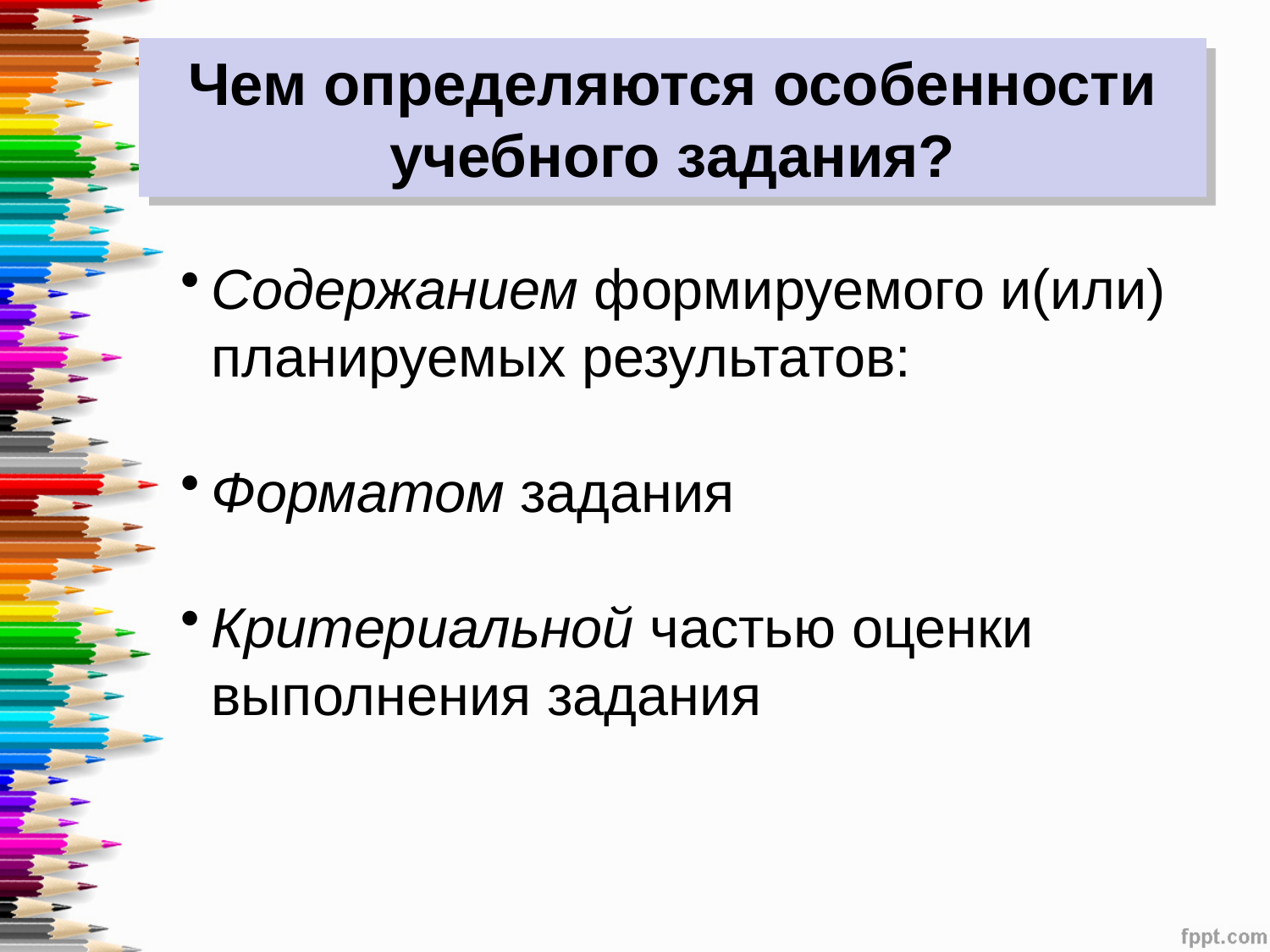

# Чем определяются особенности
учебного задания?
Содержанием формируемого и(или) планируемых результатов:

Форматом задания

Критериальной частью оценки выполнения задания